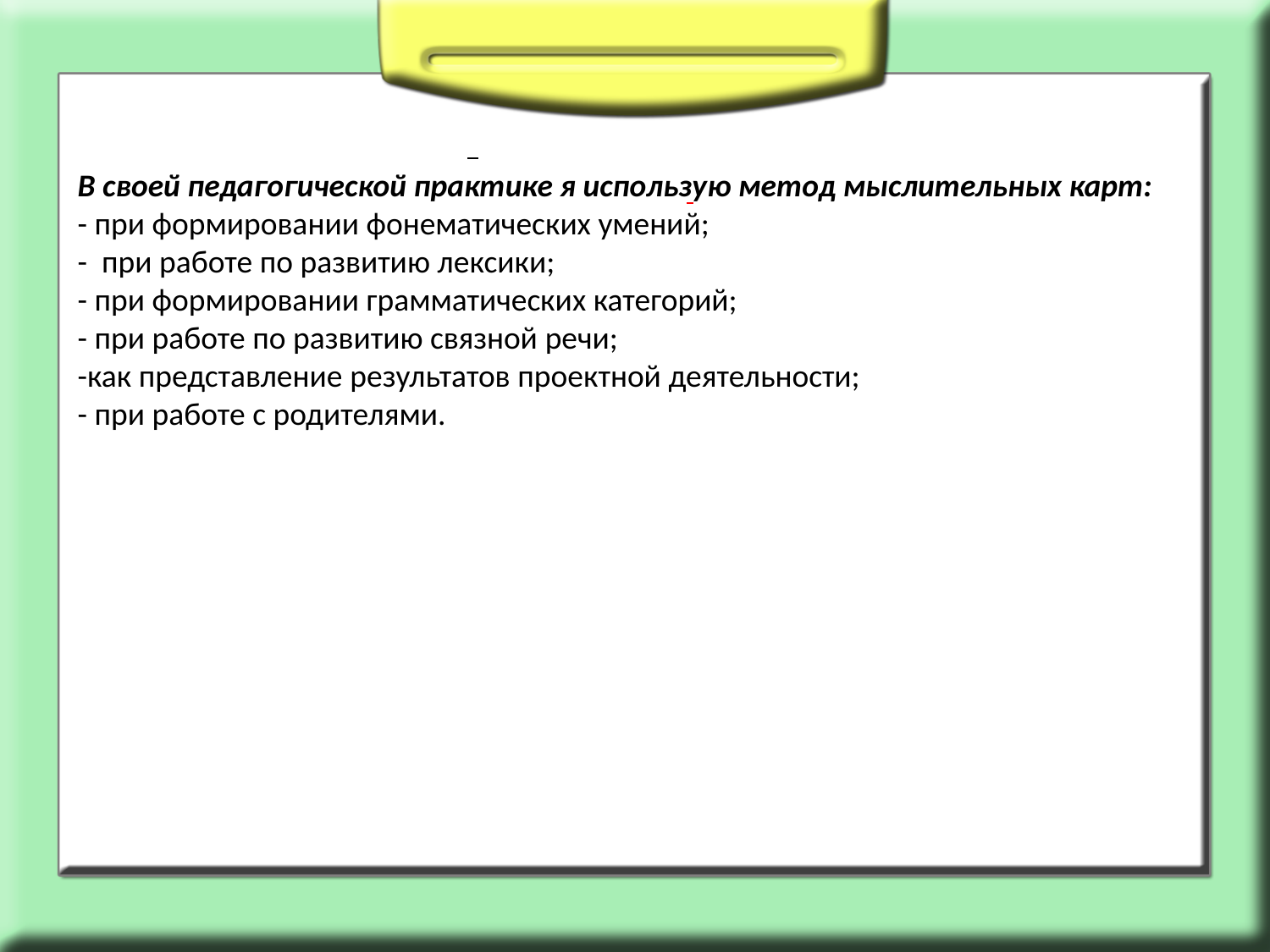

В своей педагогической практике я использую метод мыслительных карт:
- при формировании фонематических умений;
-  при работе по развитию лексики;
- при формировании грамматических категорий;
- при работе по развитию связной речи;
-как представление результатов проектной деятельности;
- при работе с родителями.